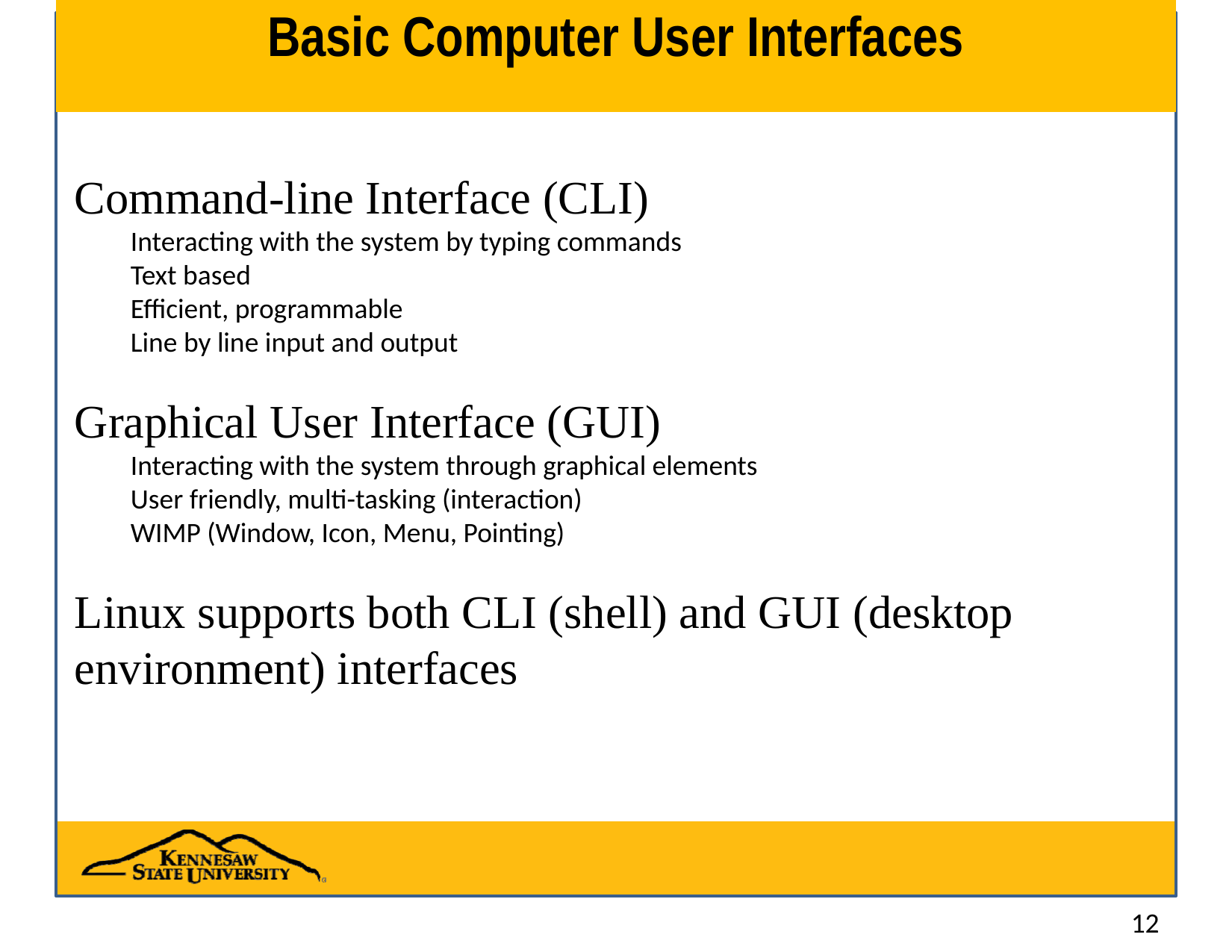

# Basic Computer User Interfaces
Command-line Interface (CLI)
Interacting with the system by typing commands
Text based
Efficient, programmable
Line by line input and output

Graphical User Interface (GUI)
Interacting with the system through graphical elements
User friendly, multi-tasking (interaction)
WIMP (Window, Icon, Menu, Pointing)

Linux supports both CLI (shell) and GUI (desktop environment) interfaces